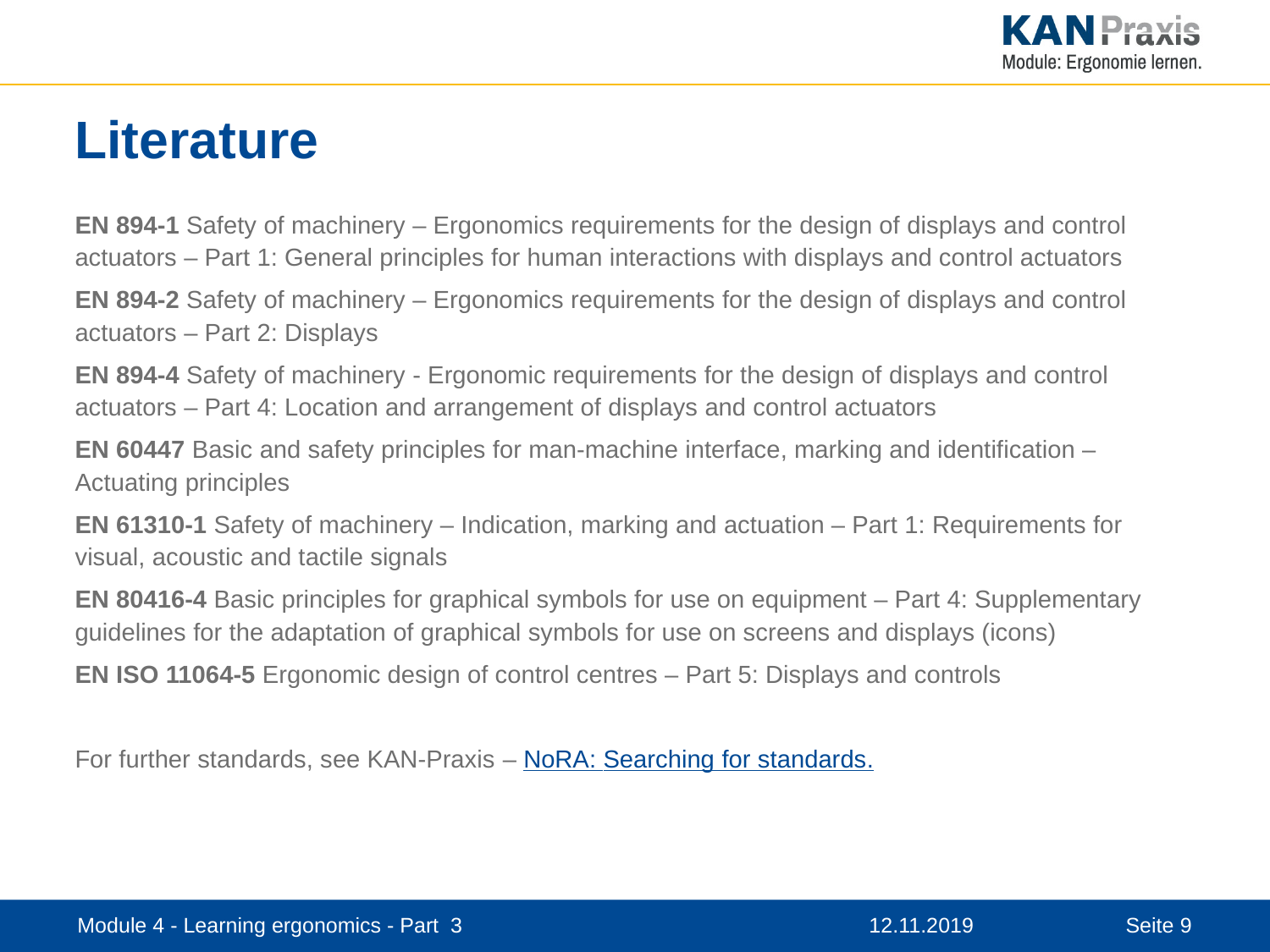

# Literature
EN 894-1 Safety of machinery – Ergonomics requirements for the design of displays and control actuators – Part 1: General principles for human interactions with displays and control actuators
EN 894-2 Safety of machinery – Ergonomics requirements for the design of displays and control actuators – Part 2: Displays
EN 894-4 Safety of machinery - Ergonomic requirements for the design of displays and control actuators – Part 4: Location and arrangement of displays and control actuators
EN 60447 Basic and safety principles for man-machine interface, marking and identification – Actuating principles
EN 61310-1 Safety of machinery – Indication, marking and actuation – Part 1: Requirements for visual, acoustic and tactile signals
EN 80416-4 Basic principles for graphical symbols for use on equipment – Part 4: Supplementary guidelines for the adaptation of graphical symbols for use on screens and displays (icons)
EN ISO 11064-5 Ergonomic design of control centres – Part 5: Displays and controls

For further standards, see KAN-Praxis – NoRA: Searching for standards.

Module 4 - Learning ergonomics - Part  3
12.11.2019
9